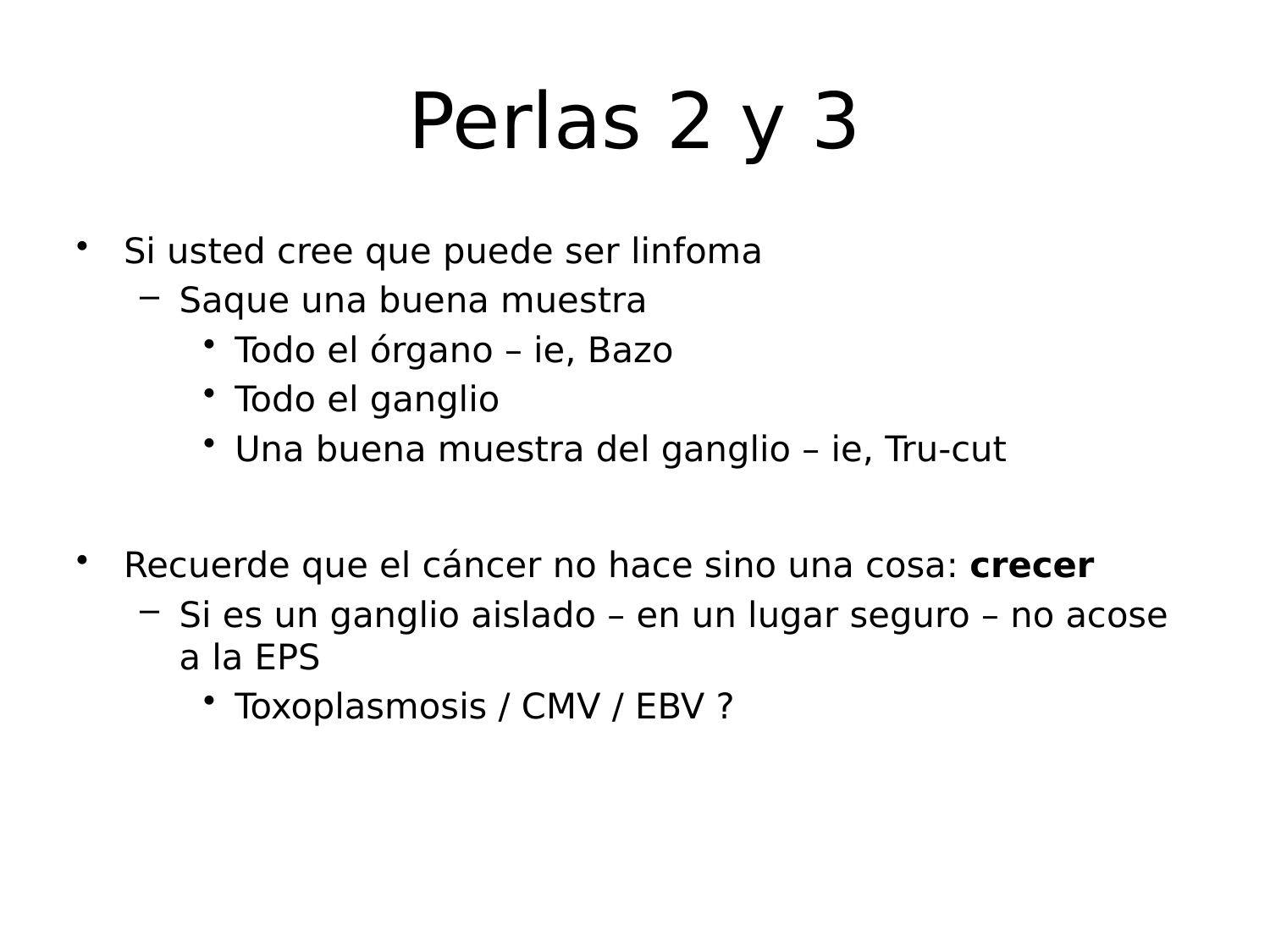

# Perlas 2 y 3
Si usted cree que puede ser linfoma
Saque una buena muestra
Todo el órgano – ie, Bazo
Todo el ganglio
Una buena muestra del ganglio – ie, Tru-cut

Recuerde que el cáncer no hace sino una cosa: crecer
Si es un ganglio aislado – en un lugar seguro – no acose a la EPS
Toxoplasmosis / CMV / EBV ?